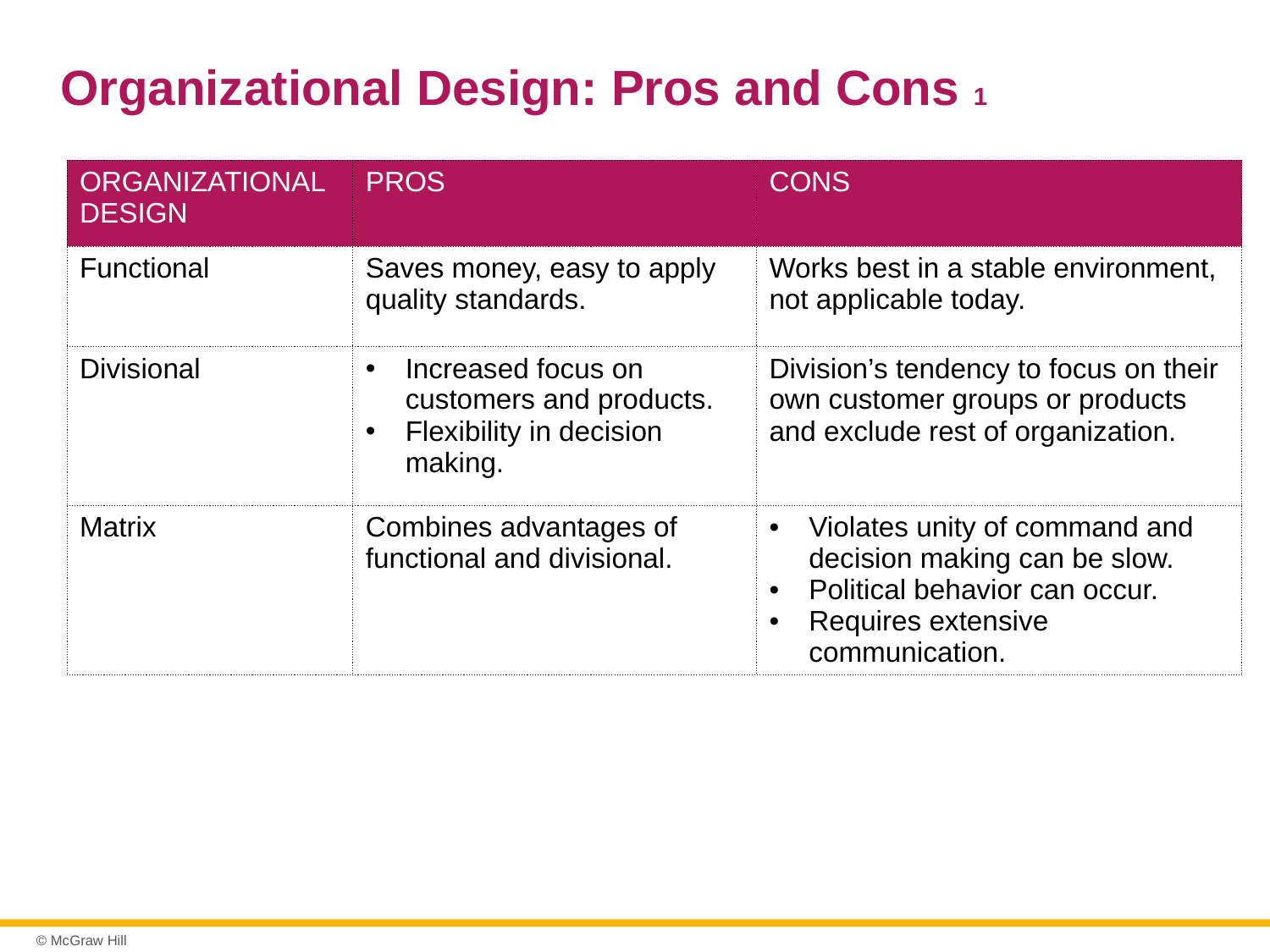

# Organizational Design: Pros and Cons 1
| ORGANIZATIONAL DESIGN | PROS | CONS |
| --- | --- | --- |
| Functional | Saves money, easy to apply quality standards. | Works best in a stable environment, not applicable today. |
| Divisional | Increased focus on customers and products. Flexibility in decision making. | Division’s tendency to focus on their own customer groups or products and exclude rest of organization. |
| Matrix | Combines advantages of functional and divisional. | Violates unity of command and decision making can be slow. Political behavior can occur. Requires extensive communication. |